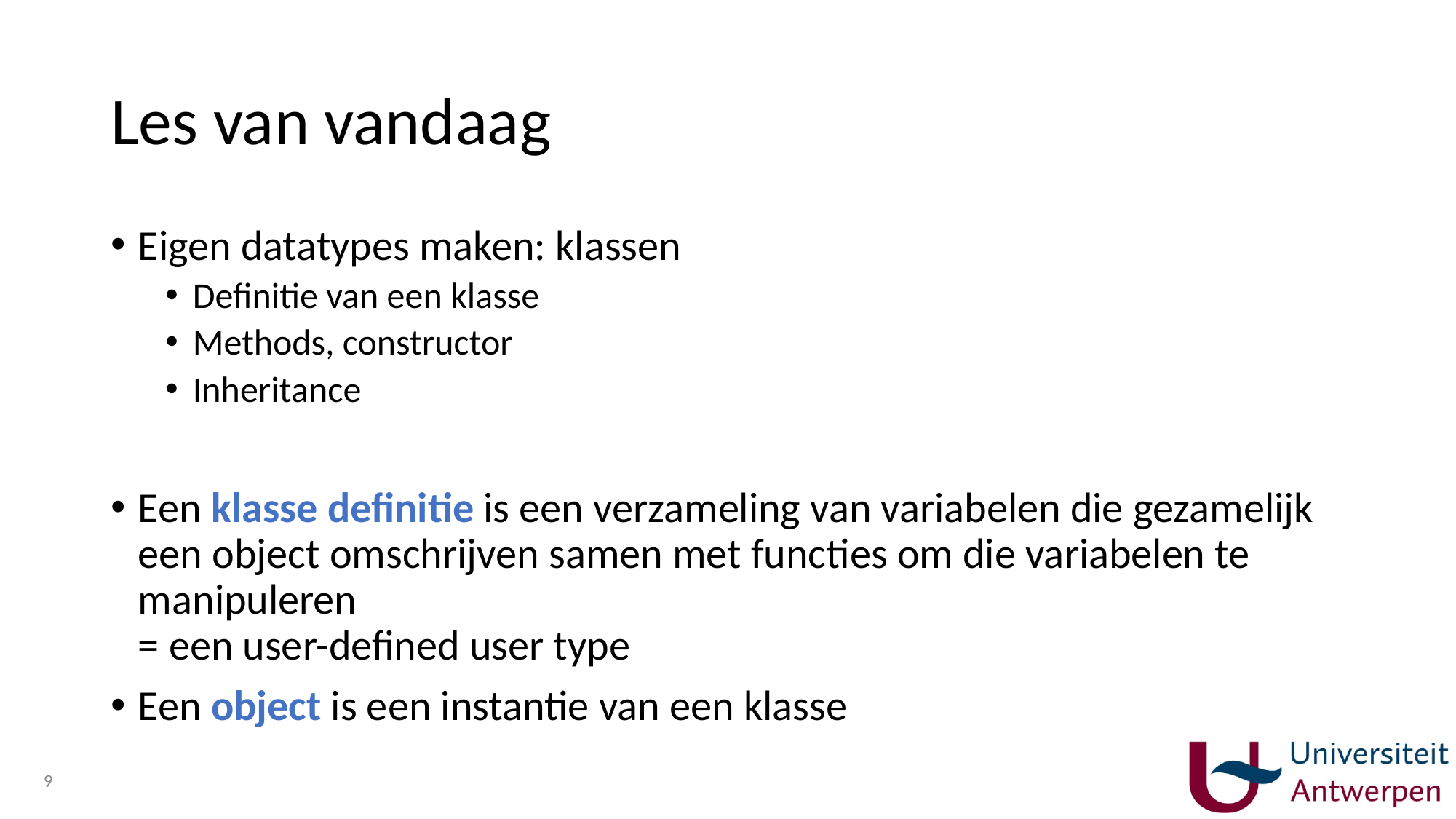

# Les van vandaag
Eigen datatypes maken: klassen
Definitie van een klasse
Methods, constructor
Inheritance

Een klasse definitie is een verzameling van variabelen die gezamelijk een object omschrijven samen met functies om die variabelen te manipuleren
= een user-defined user type
Een object is een instantie van een klasse

9